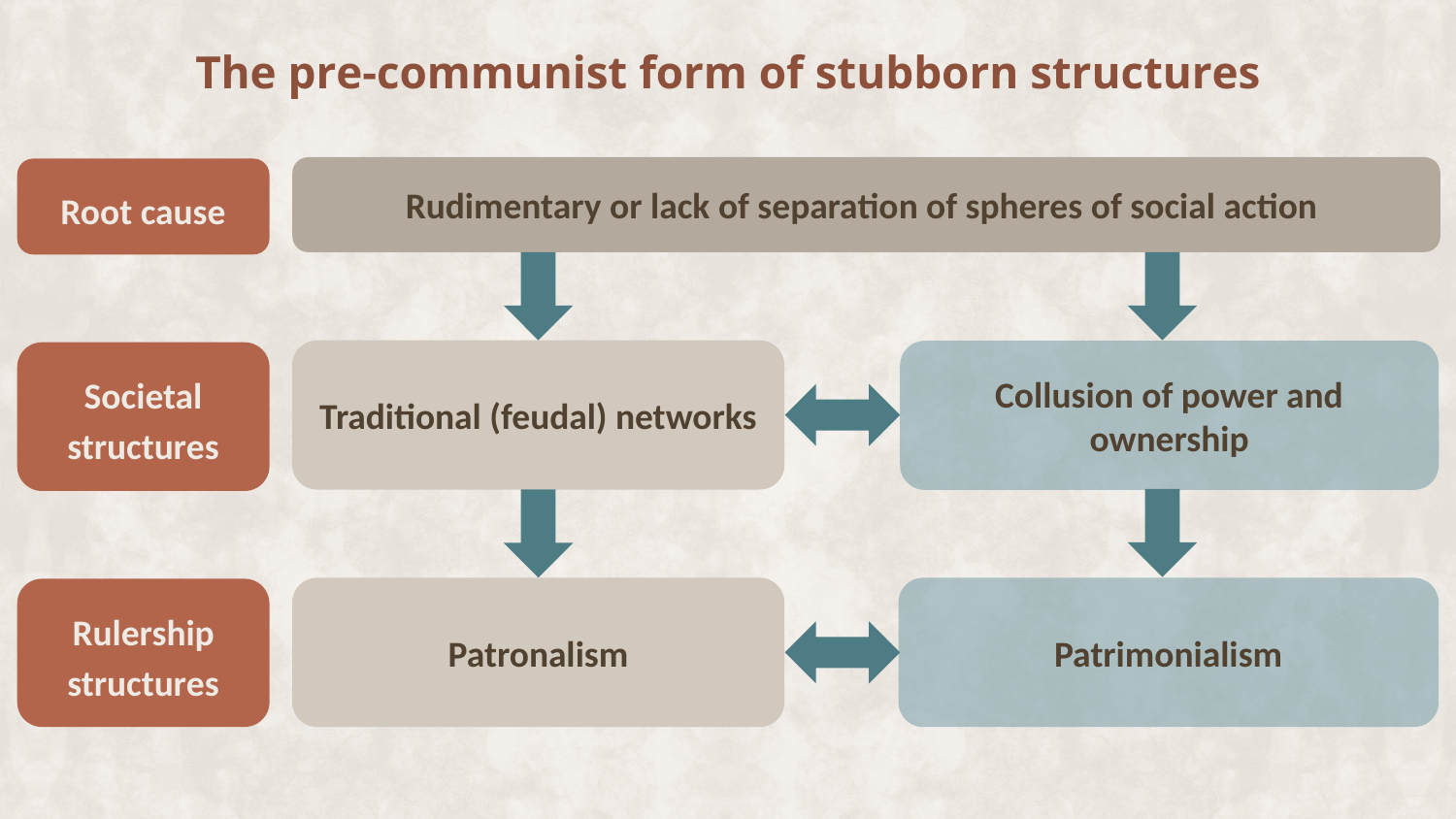

The pre-communist form of stubborn structures
Rudimentary or lack of separation of spheres of social action
Traditional (feudal) networks
Collusion of power and ownership
Patronalism
Patrimonialism
Root cause
Societal structures
Rulership structures